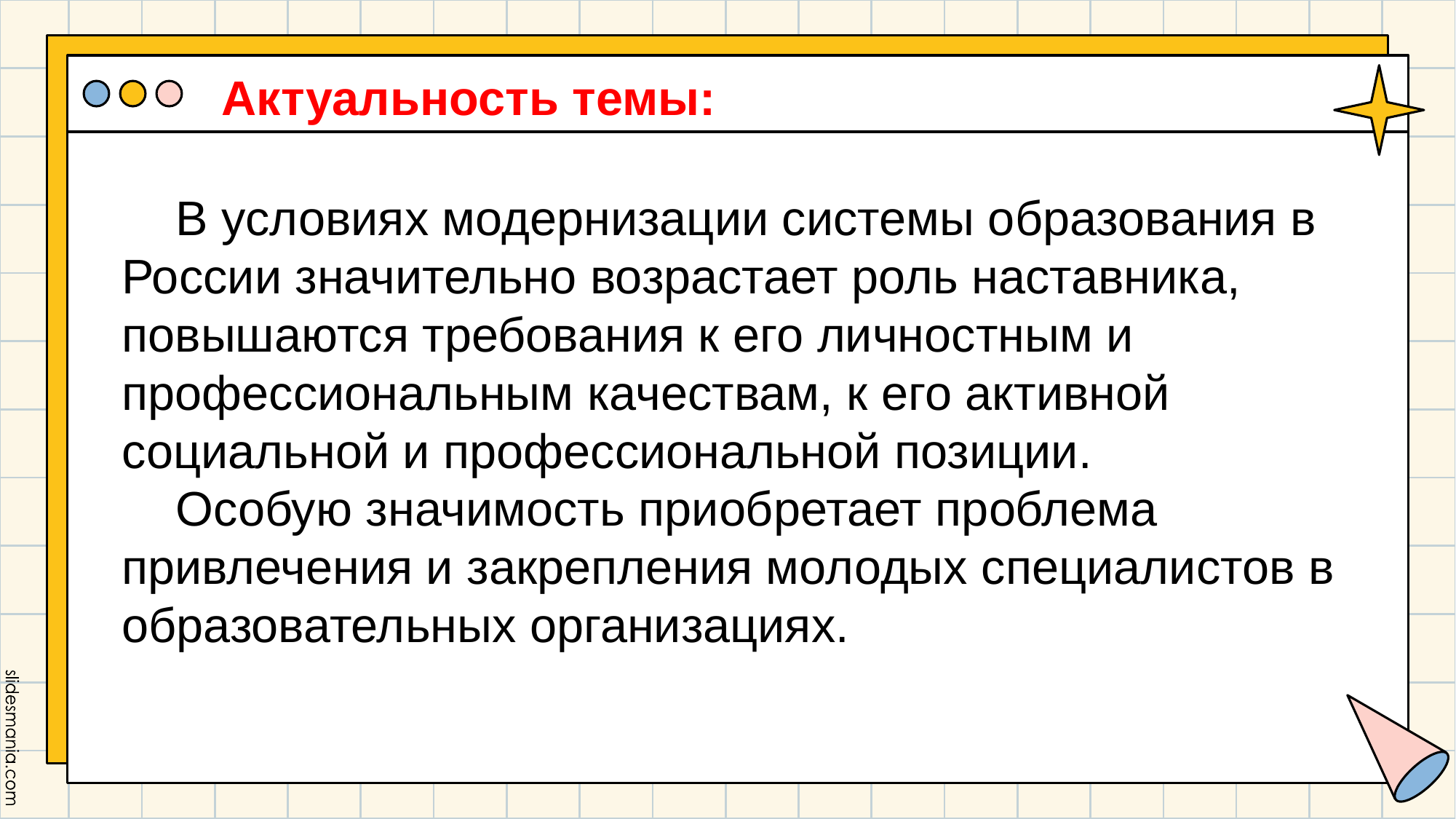

# Актуальность темы:

    В условиях модернизации системы образования в России значительно возрастает роль наставника, повышаются требования к его личностным и профессиональным качествам, к его активной социальной и профессиональной позиции.
    Особую значимость приобретает проблема привлечения и закрепления молодых специалистов в образовательных организациях.